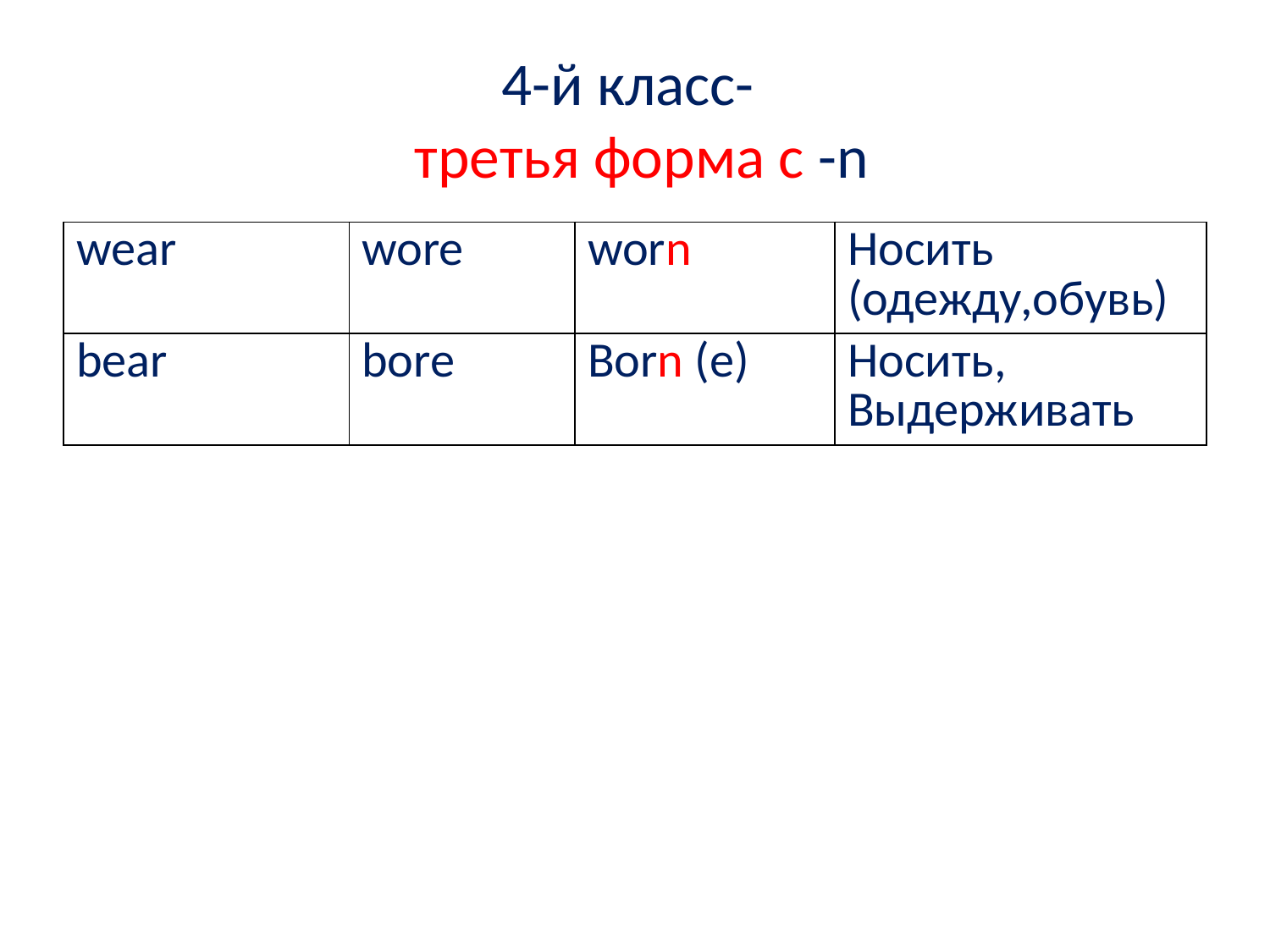

# 4-й класс- третья форма с -n
| wear | wore | worn | Носить (одежду,обувь) |
| --- | --- | --- | --- |
| bear | bore | Born (e) | Носить, Выдерживать |